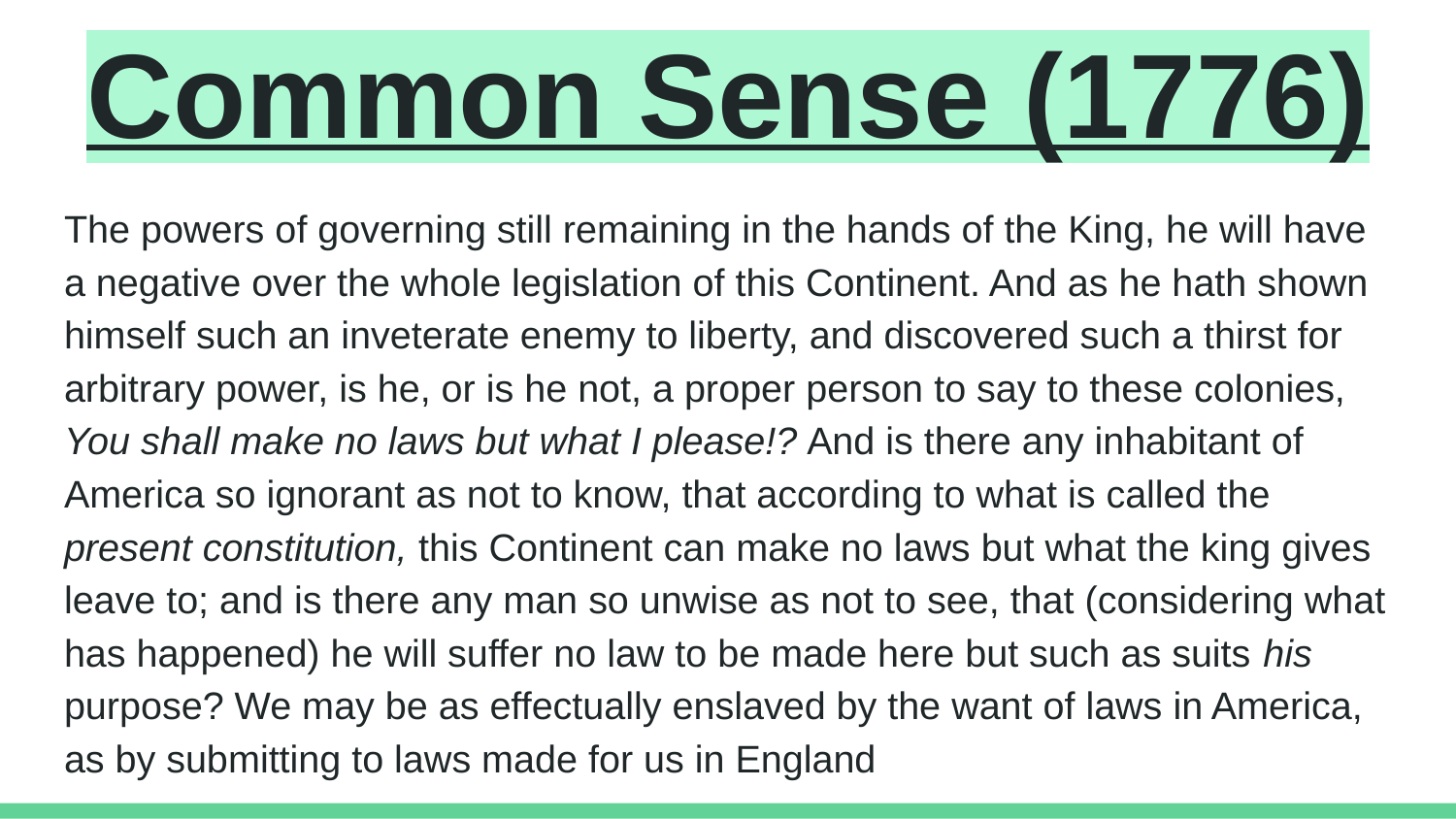

# Common Sense (1776)
The powers of governing still remaining in the hands of the King, he will have a negative over the whole legislation of this Continent. And as he hath shown himself such an inveterate enemy to liberty, and discovered such a thirst for arbitrary power, is he, or is he not, a proper person to say to these colonies, You shall make no laws but what I please!? And is there any inhabitant of America so ignorant as not to know, that according to what is called the present constitution, this Continent can make no laws but what the king gives leave to; and is there any man so unwise as not to see, that (considering what has happened) he will suffer no law to be made here but such as suits his purpose? We may be as effectually enslaved by the want of laws in America, as by submitting to laws made for us in England